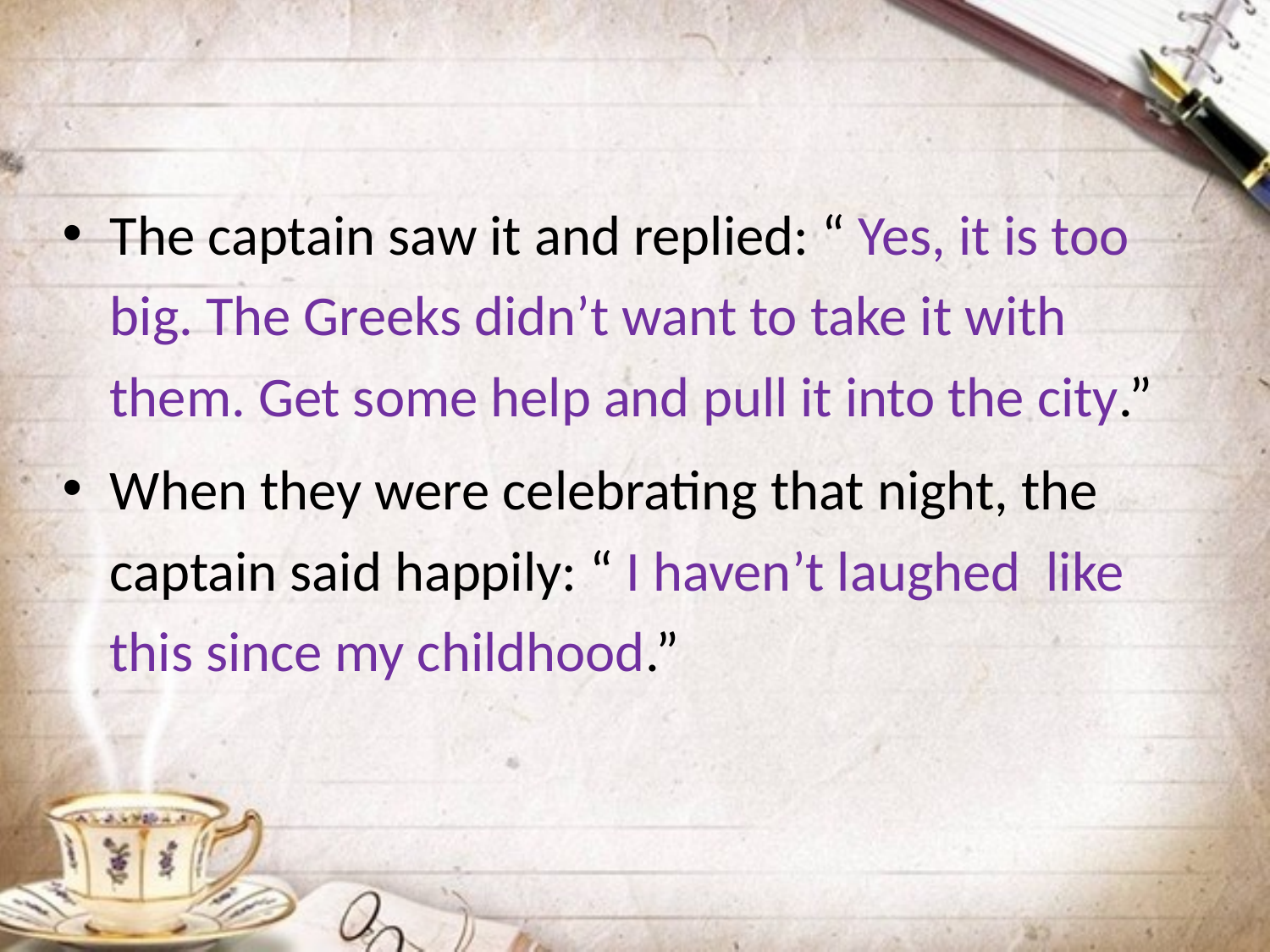

The captain saw it and replied: “ Yes, it is too big. The Greeks didn’t want to take it with them. Get some help and pull it into the city.”
When they were celebrating that night, the captain said happily: “ I haven’t laughed  like this since my childhood.”